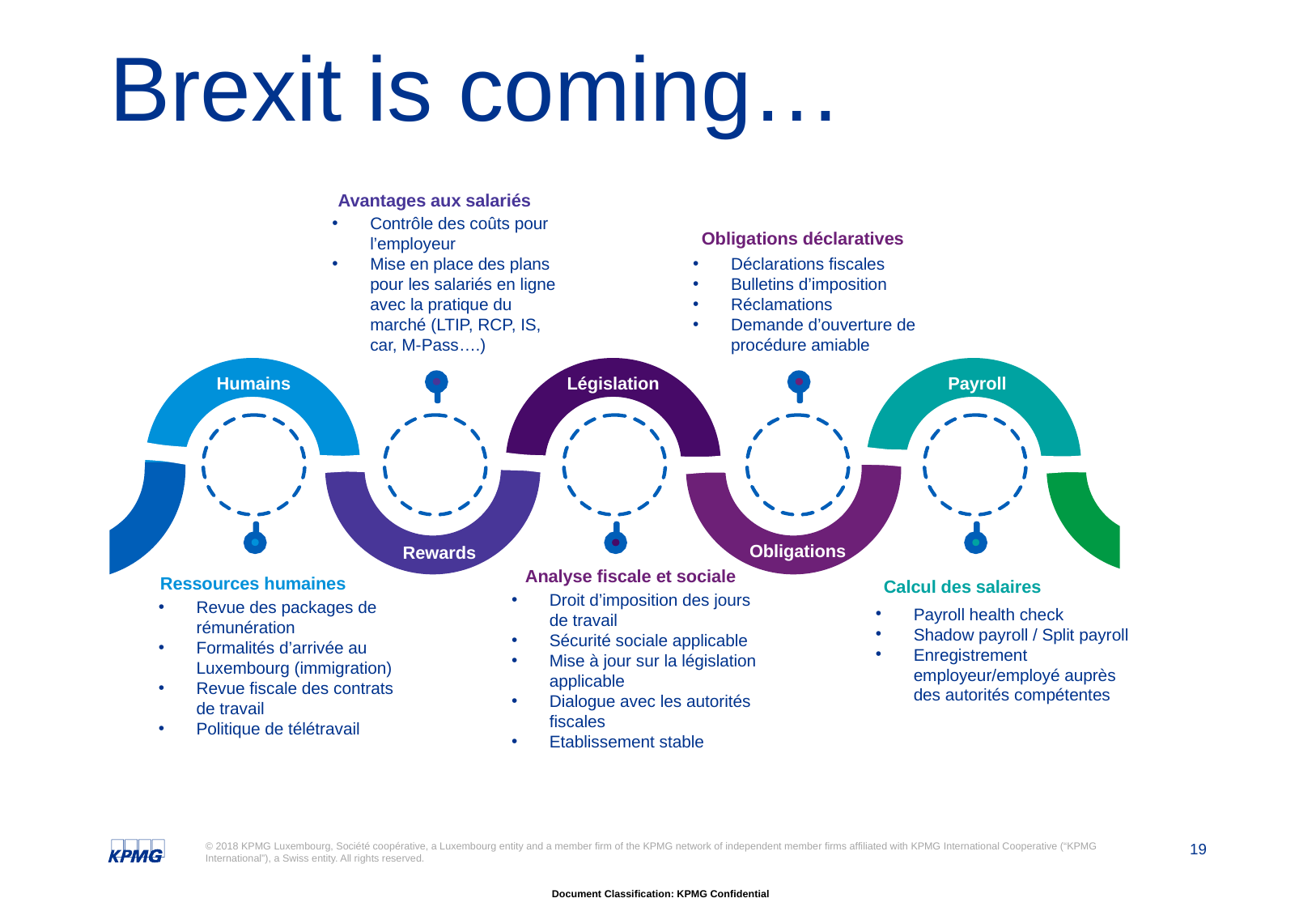

# Brexit is coming…
Avantages aux salariés
Contrôle des coûts pour l’employeur
Mise en place des plans pour les salariés en ligne avec la pratique du marché (LTIP, RCP, IS, car, M-Pass….)
Obligations déclaratives
Déclarations fiscales
Bulletins d’imposition
Réclamations
Demande d’ouverture de procédure amiable

Humains
Législation
Payroll

Obligations
Rewards
Analyse fiscale et sociale
Droit d’imposition des jours de travail
Sécurité sociale applicable
Mise à jour sur la législation applicable
Dialogue avec les autorités fiscales
Etablissement stable

Ressources humaines
Revue des packages de rémunération
Formalités d’arrivée au Luxembourg (immigration)
Revue fiscale des contrats de travail
Politique de télétravail

Calcul des salaires
Payroll health check
Shadow payroll / Split payroll
Enregistrement employeur/employé auprès des autorités compétentes